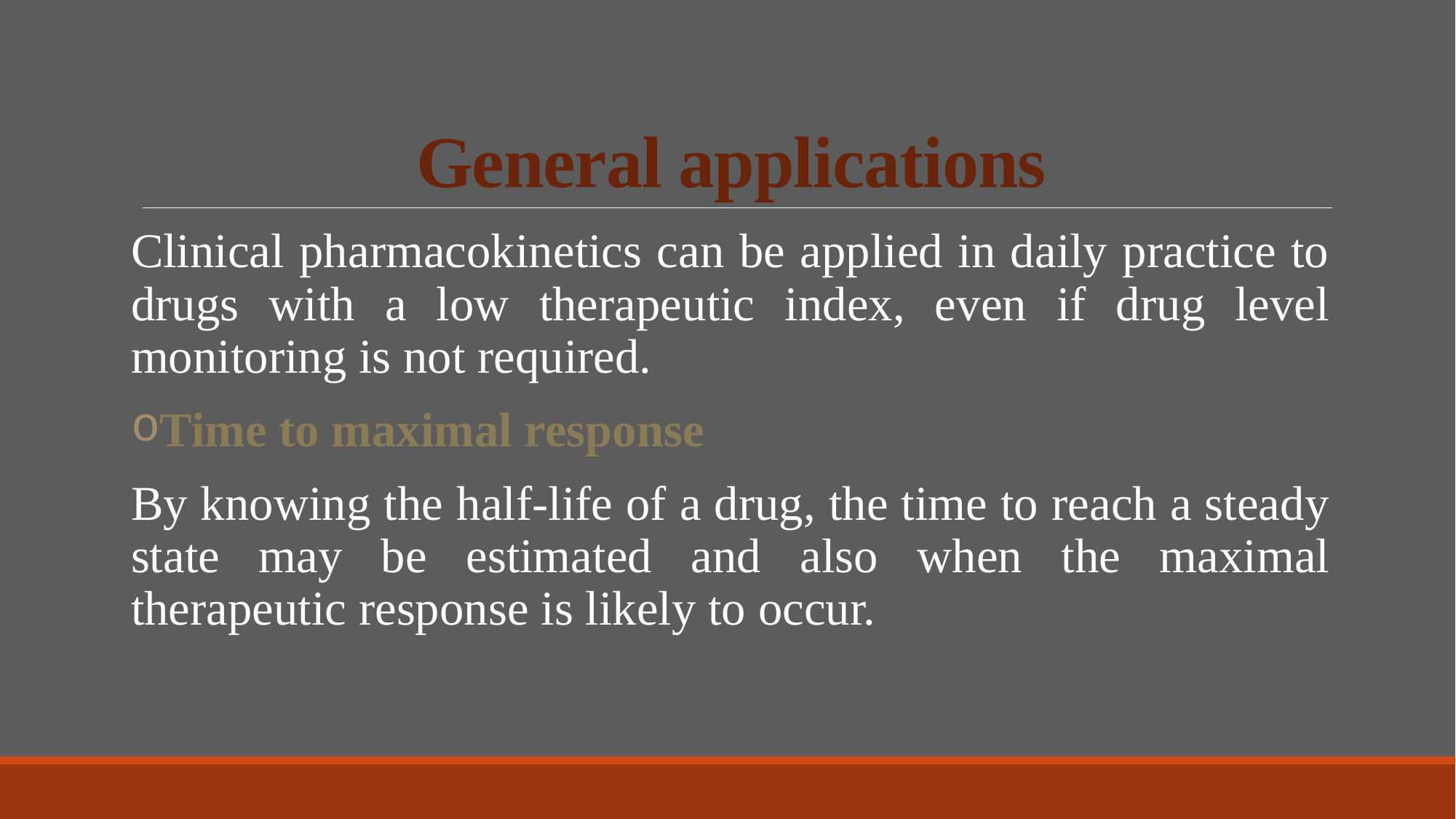

# General applications
Clinical pharmacokinetics can be applied in daily practice to drugs with a low therapeutic index, even if drug level monitoring is not required.
Time to maximal response
By knowing the half-life of a drug, the time to reach a steady state may be estimated and also when the maximal therapeutic response is likely to occur.